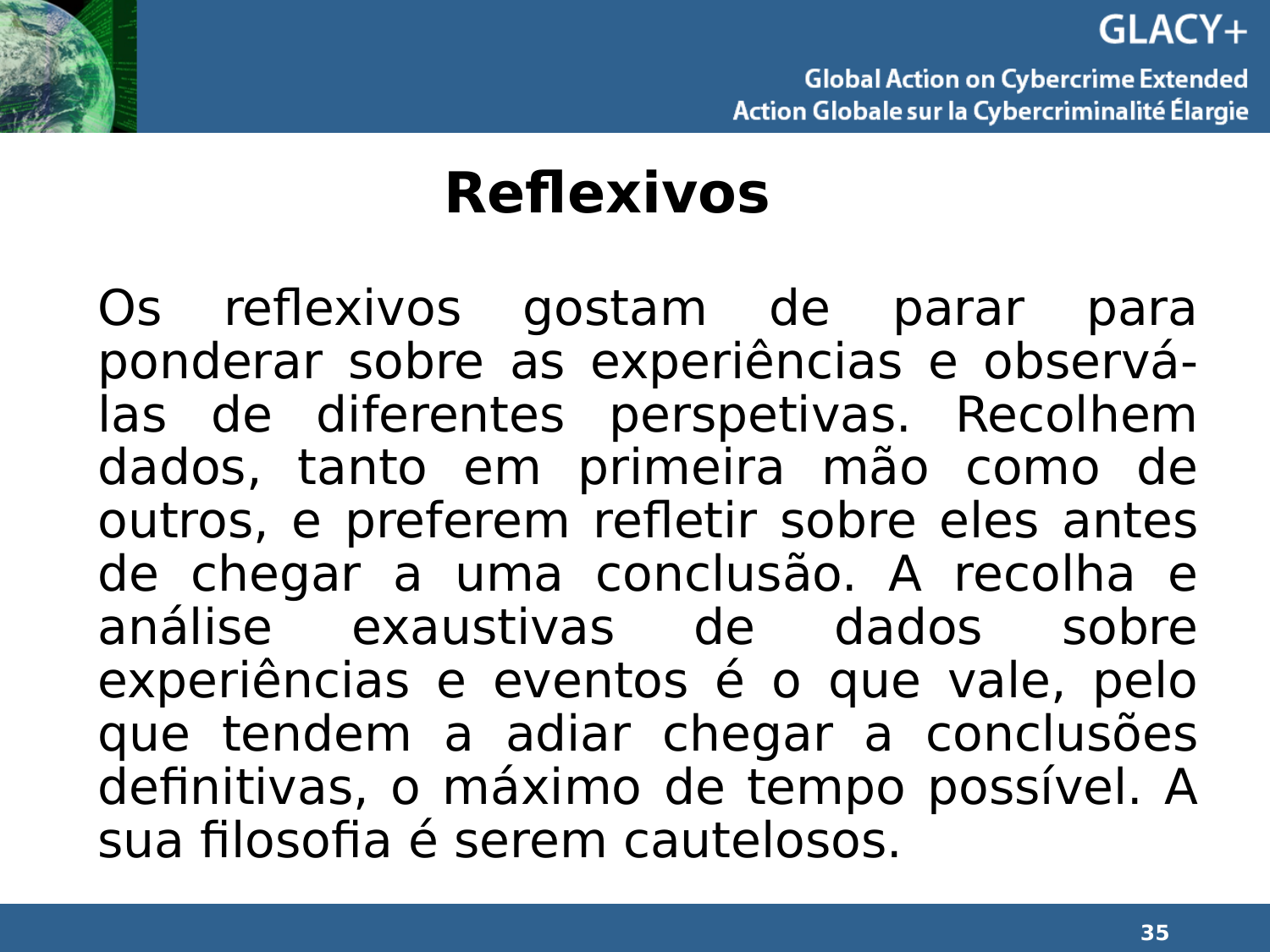

# Reflexivos
Os reflexivos gostam de parar para ponderar sobre as experiências e observá-las de diferentes perspetivas. Recolhem dados, tanto em primeira mão como de outros, e preferem refletir sobre eles antes de chegar a uma conclusão. A recolha e análise exaustivas de dados sobre experiências e eventos é o que vale, pelo que tendem a adiar chegar a conclusões definitivas, o máximo de tempo possível. A sua filosofia é serem cautelosos.
35